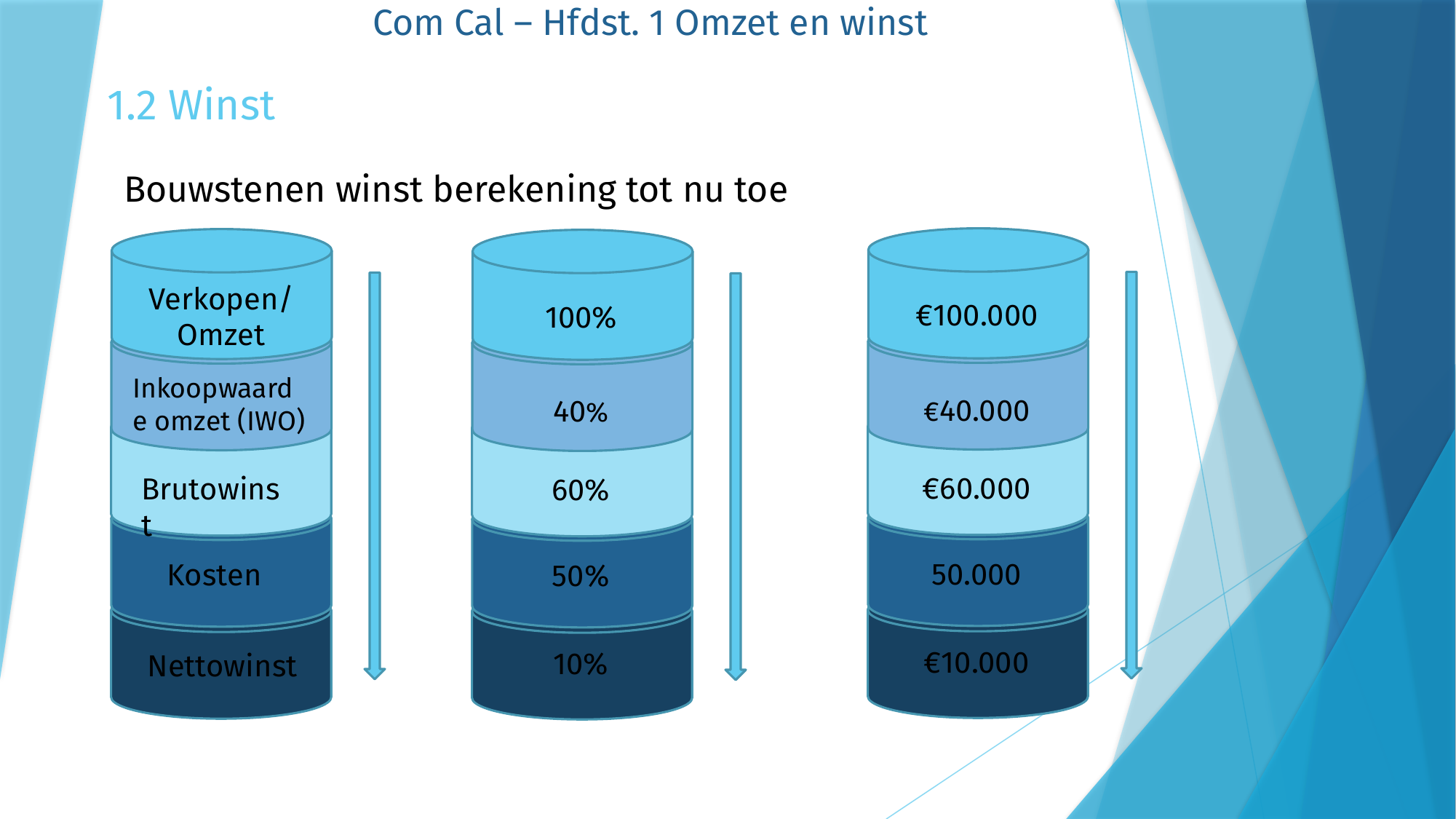

Com Cal – Hfdst. 1 Omzet en winst
1.2 Winst
Bouwstenen winst berekening tot nu toe

Verkopen/Omzet
€100.000
100%

Inkoopwaarde omzet (IWO)
€40.000
40%

€60.000
Brutowinst
60%

50.000
Kosten
50%

€10.000
10%
Nettowinst